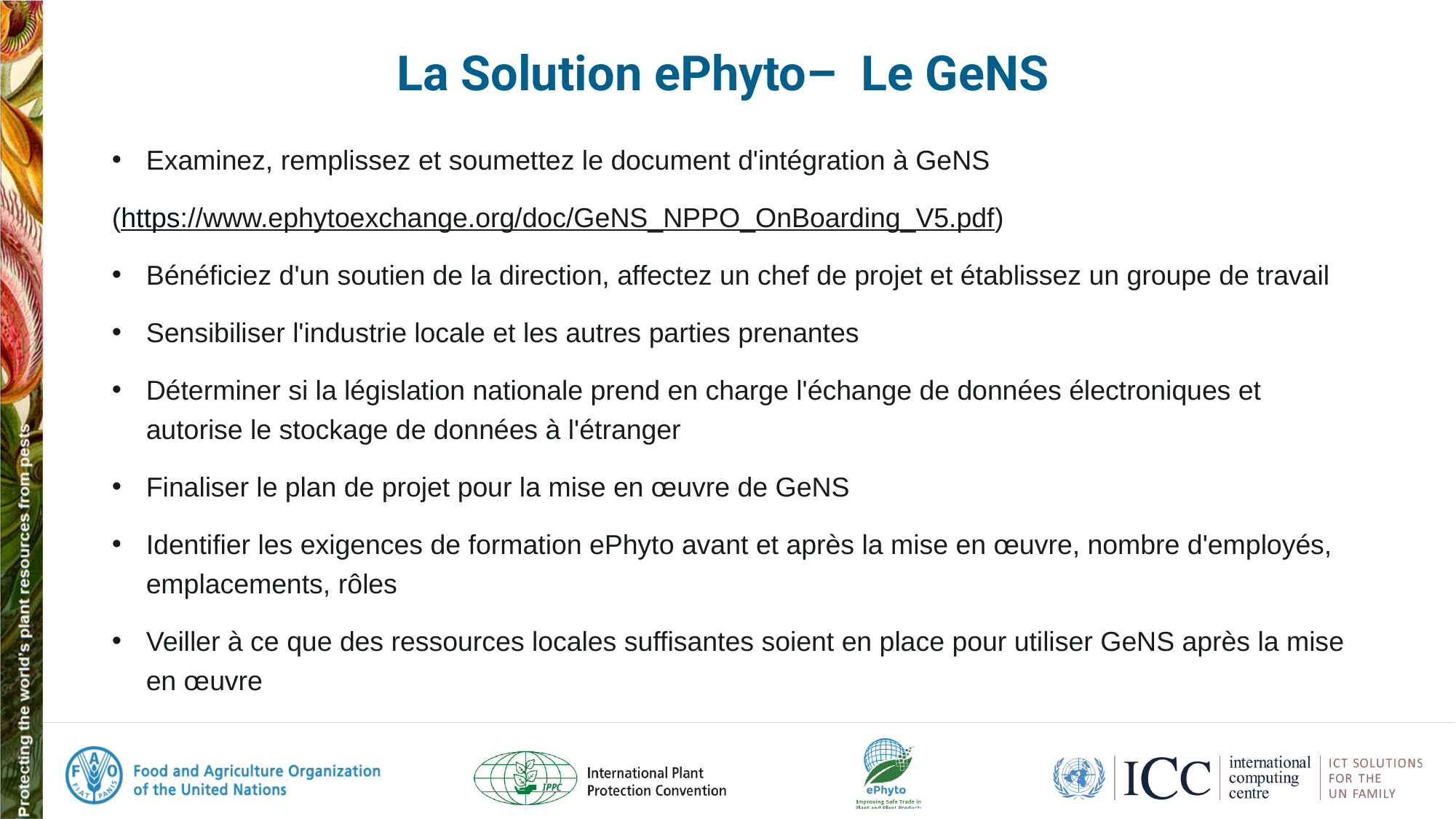

# La Solution ePhyto–  Le GeNS
Examinez, remplissez et soumettez le document d'intégration à GeNS
(https://www.ephytoexchange.org/doc/GeNS_NPPO_OnBoarding_V5.pdf)
Bénéficiez d'un soutien de la direction, affectez un chef de projet et établissez un groupe de travail
Sensibiliser l'industrie locale et les autres parties prenantes
Déterminer si la législation nationale prend en charge l'échange de données électroniques et autorise le stockage de données à l'étranger
Finaliser le plan de projet pour la mise en œuvre de GeNS
Identifier les exigences de formation ePhyto avant et après la mise en œuvre, nombre d'employés, emplacements, rôles
Veiller à ce que des ressources locales suffisantes soient en place pour utiliser GeNS après la mise en œuvre